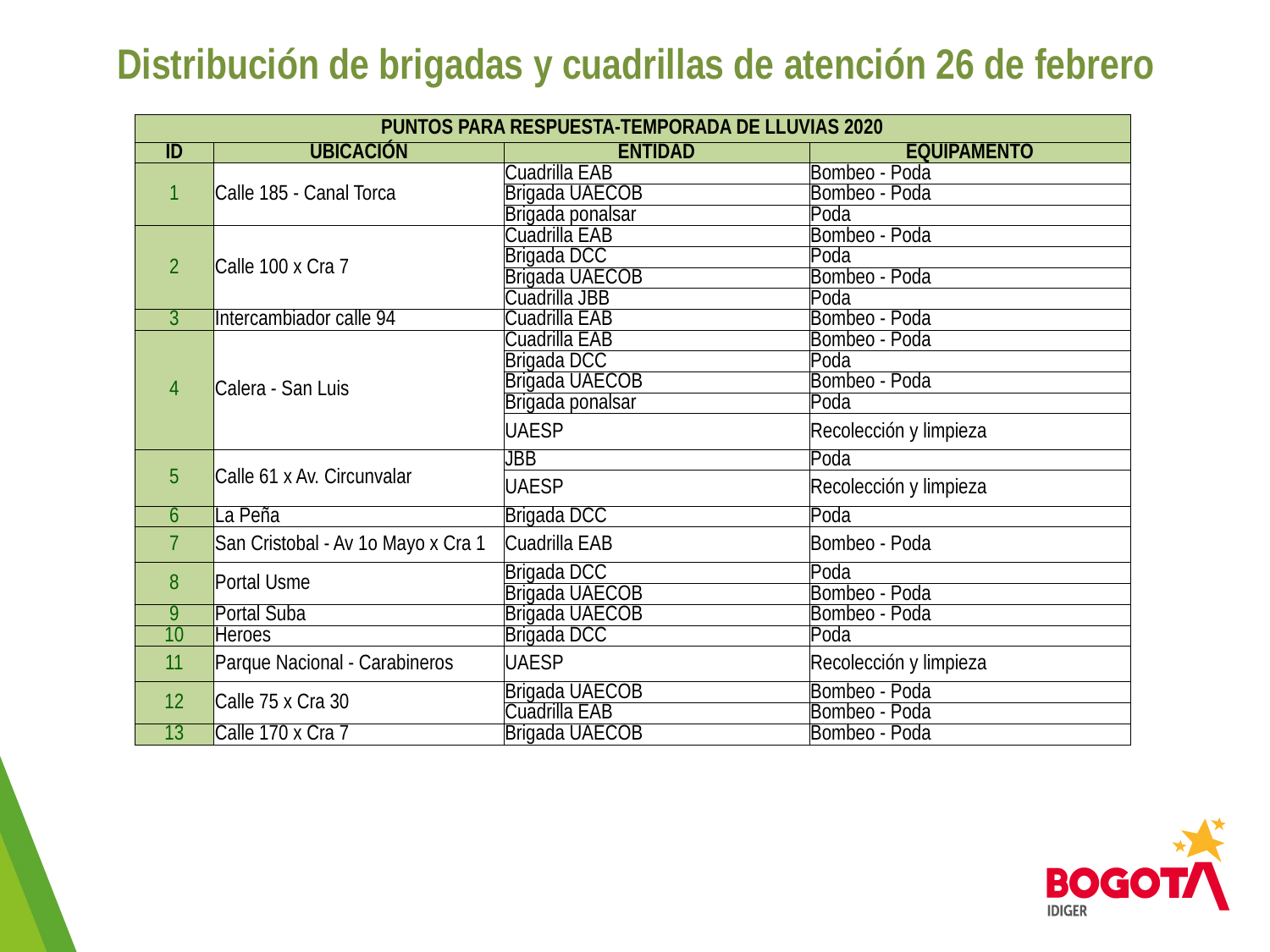

Distribución de brigadas y cuadrillas de atención 26 de febrero
| PUNTOS PARA RESPUESTA-TEMPORADA DE LLUVIAS 2020 |  |  |  |
| --- | --- | --- | --- |
| ID | UBICACIÓN | ENTIDAD | EQUIPAMENTO |
| 1 | Calle 185 - Canal Torca | Cuadrilla EAB | Bombeo - Poda |
|  |  | Brigada UAECOB | Bombeo - Poda |
|  |  | Brigada ponalsar | Poda |
| 2 | Calle 100 x Cra 7 | Cuadrilla EAB | Bombeo - Poda |
|  |  | Brigada DCC | Poda |
|  |  | Brigada UAECOB | Bombeo - Poda |
|  |  | Cuadrilla JBB | Poda |
| 3 | Intercambiador calle 94 | Cuadrilla EAB | Bombeo - Poda |
| 4 | Calera - San Luis | Cuadrilla EAB | Bombeo - Poda |
|  |  | Brigada DCC | Poda |
|  |  | Brigada UAECOB | Bombeo - Poda |
|  |  | Brigada ponalsar | Poda |
|  |  | UAESP | Recolección y limpieza |
| 5 | Calle 61 x Av. Circunvalar | JBB | Poda |
|  |  | UAESP | Recolección y limpieza |
| 6 | La Peña | Brigada DCC | Poda |
| 7 | San Cristobal - Av 1o Mayo x Cra 1 | Cuadrilla EAB | Bombeo - Poda |
| 8 | Portal Usme | Brigada DCC | Poda |
|  |  | Brigada UAECOB | Bombeo - Poda |
| 9 | Portal Suba | Brigada UAECOB | Bombeo - Poda |
| 10 | Heroes | Brigada DCC | Poda |
| 11 | Parque Nacional - Carabineros | UAESP | Recolección y limpieza |
| 12 | Calle 75 x Cra 30 | Brigada UAECOB | Bombeo - Poda |
|  |  | Cuadrilla EAB | Bombeo - Poda |
| 13 | Calle 170 x Cra 7 | Brigada UAECOB | Bombeo - Poda |